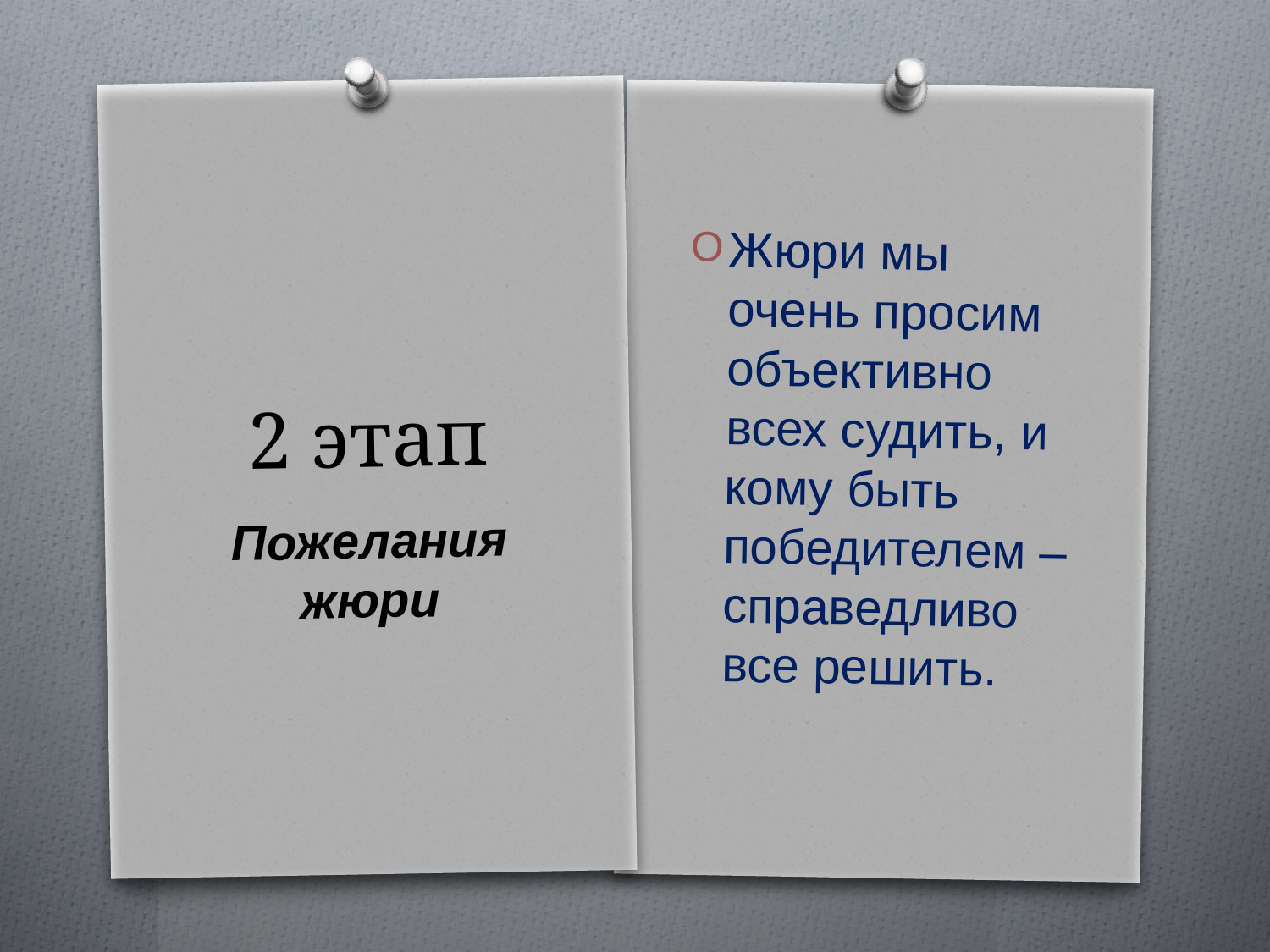

Жюри мы очень просим объективно всех судить, и кому быть победителем – справедливо все решить.
# 2 этап
Пожелания жюри